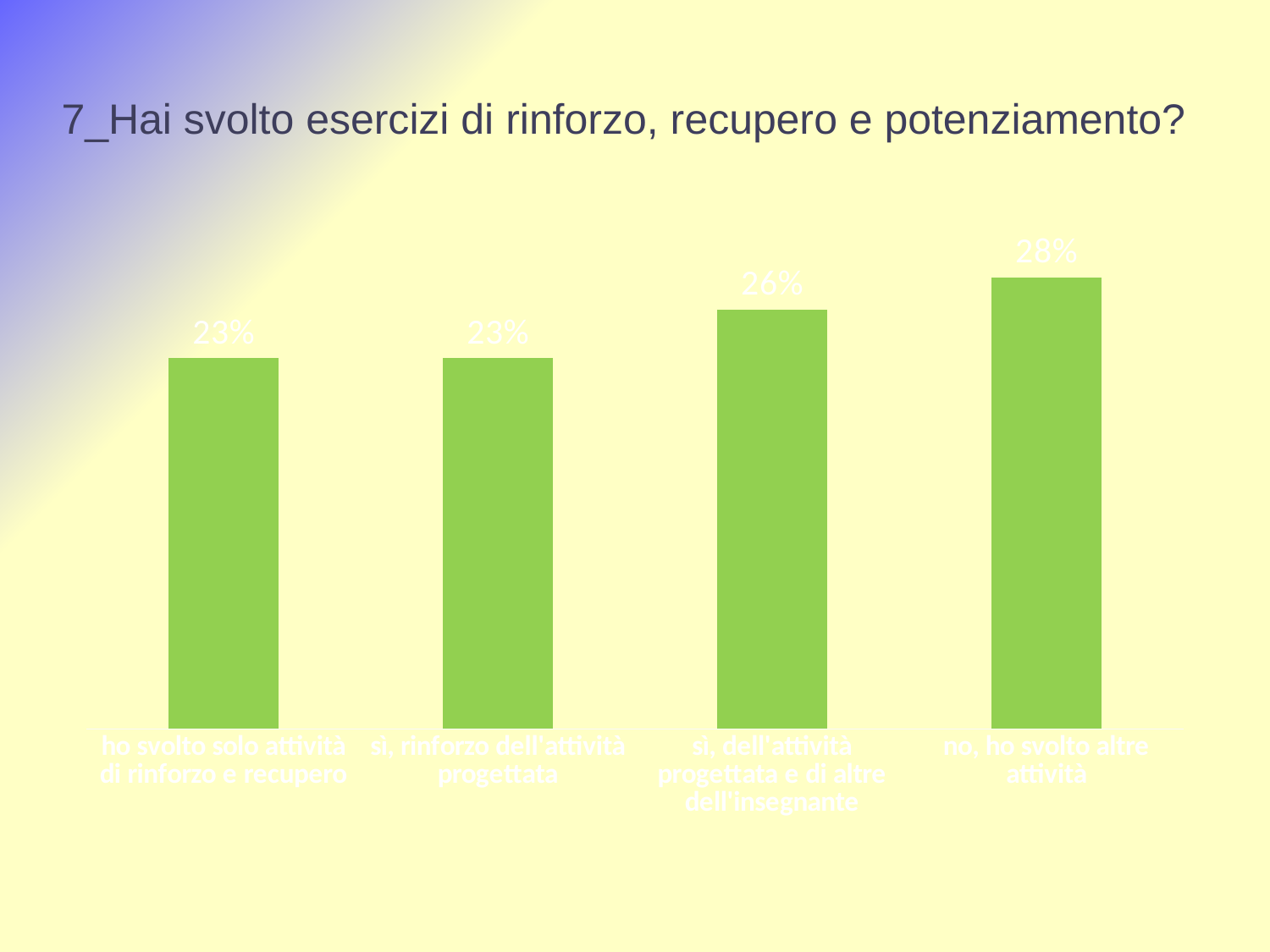

# 7_Hai svolto esercizi di rinforzo, recupero e potenziamento?

### Chart

| Category |  |
|---|---|
| ho svolto solo attività di rinforzo e recupero | 0.23 |
| sì, rinforzo dell'attività progettata | 0.23 |
| sì, dell'attività progettata e di altre dell'insegnante | 0.26 |
| no, ho svolto altre attività | 0.28 |